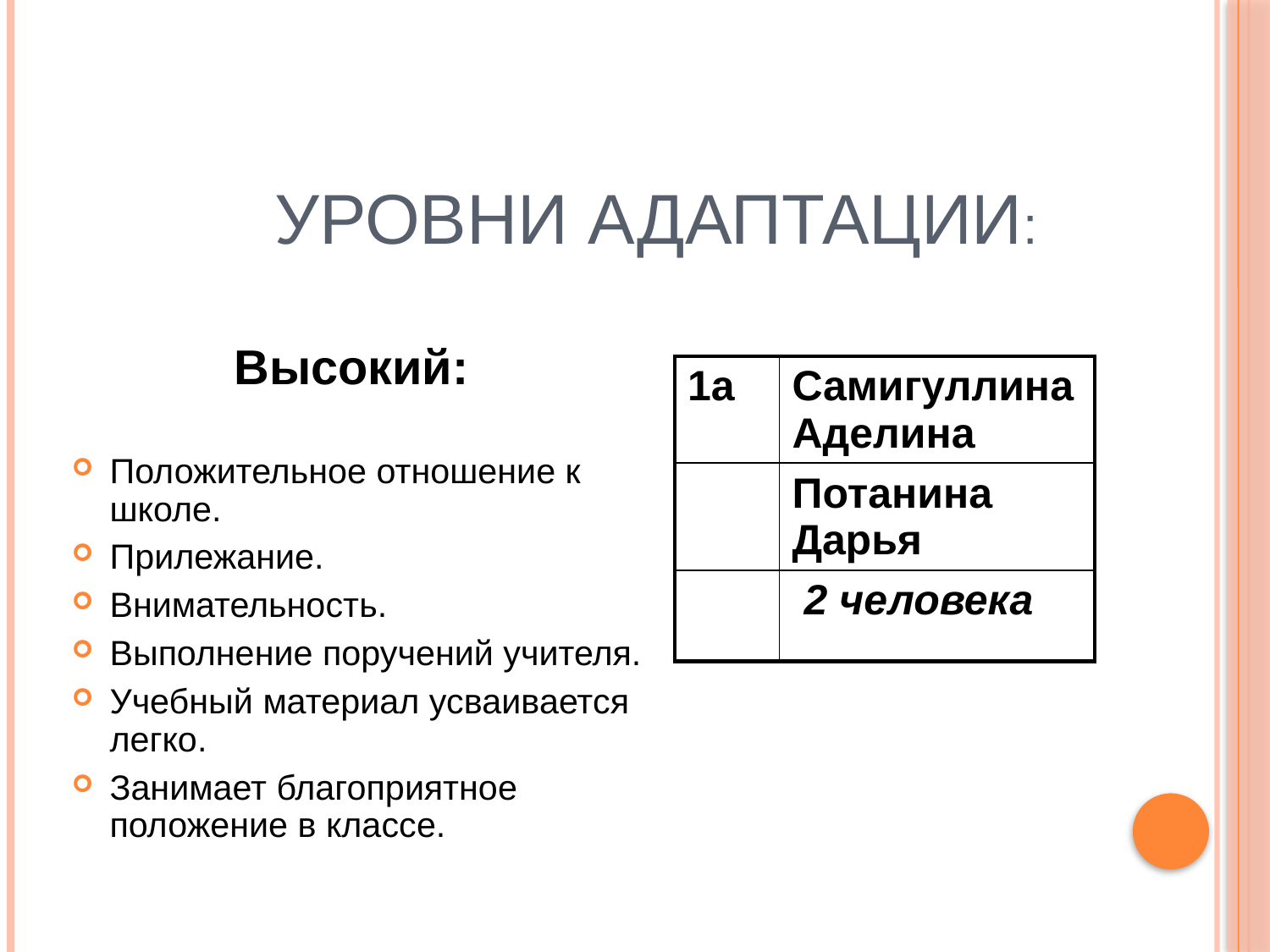

# Уровни адаптации:
Высокий:

Положительное отношение к школе.
Прилежание.
Внимательность.
Выполнение поручений учителя.
Учебный материал усваивается легко.
Занимает благоприятное положение в классе.

| 1а | Самигуллина Аделина |
| --- | --- |
|  | Потанина Дарья |
|  | 2 человека |
15